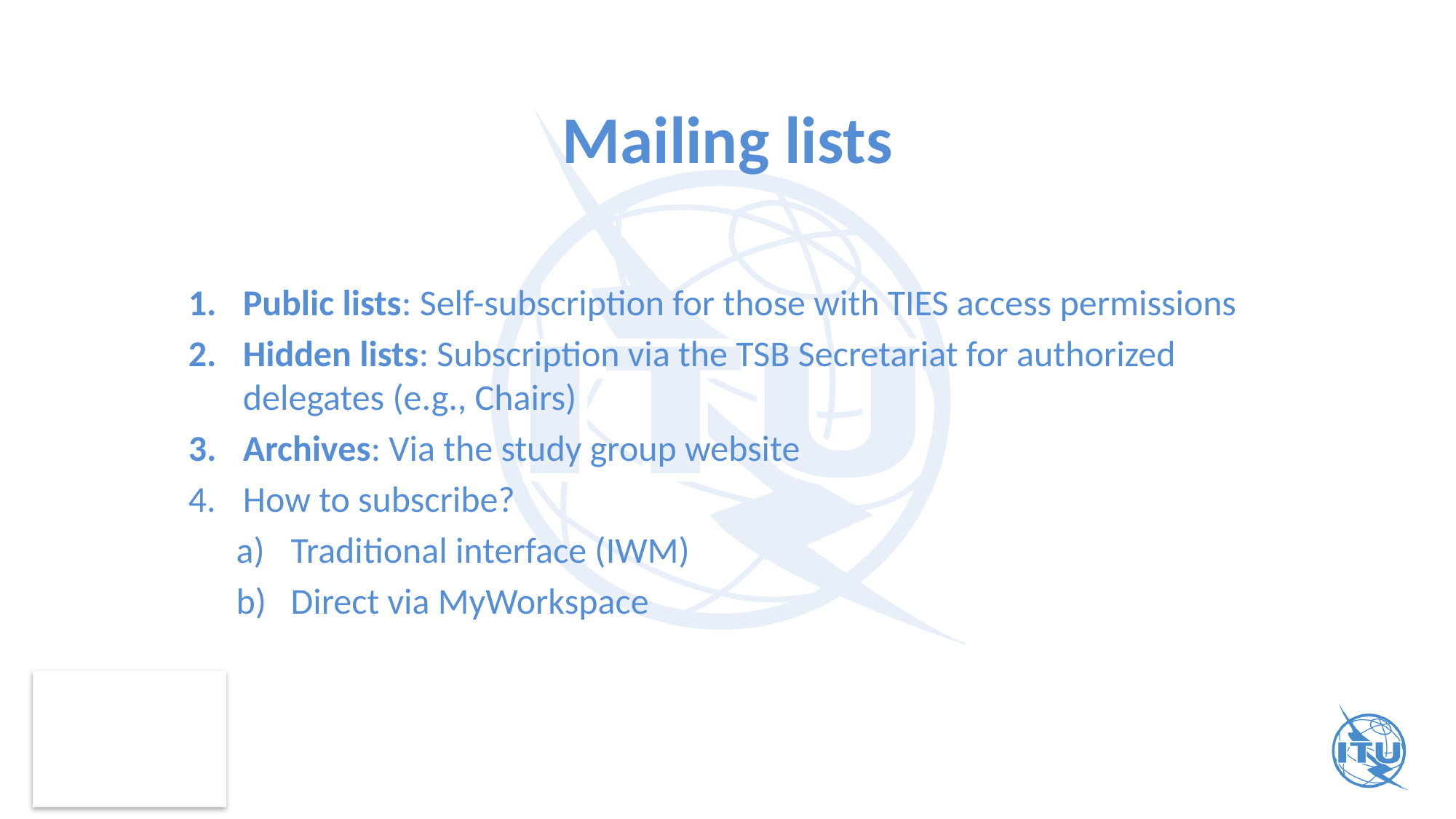

# Mailing lists
Public lists: Self-subscription for those with TIES access permissions
Hidden lists: Subscription via the TSB Secretariat for authorized delegates (e.g., Chairs)
Archives: Via the study group website
How to subscribe?
Traditional interface (IWM)
Direct via MyWorkspace